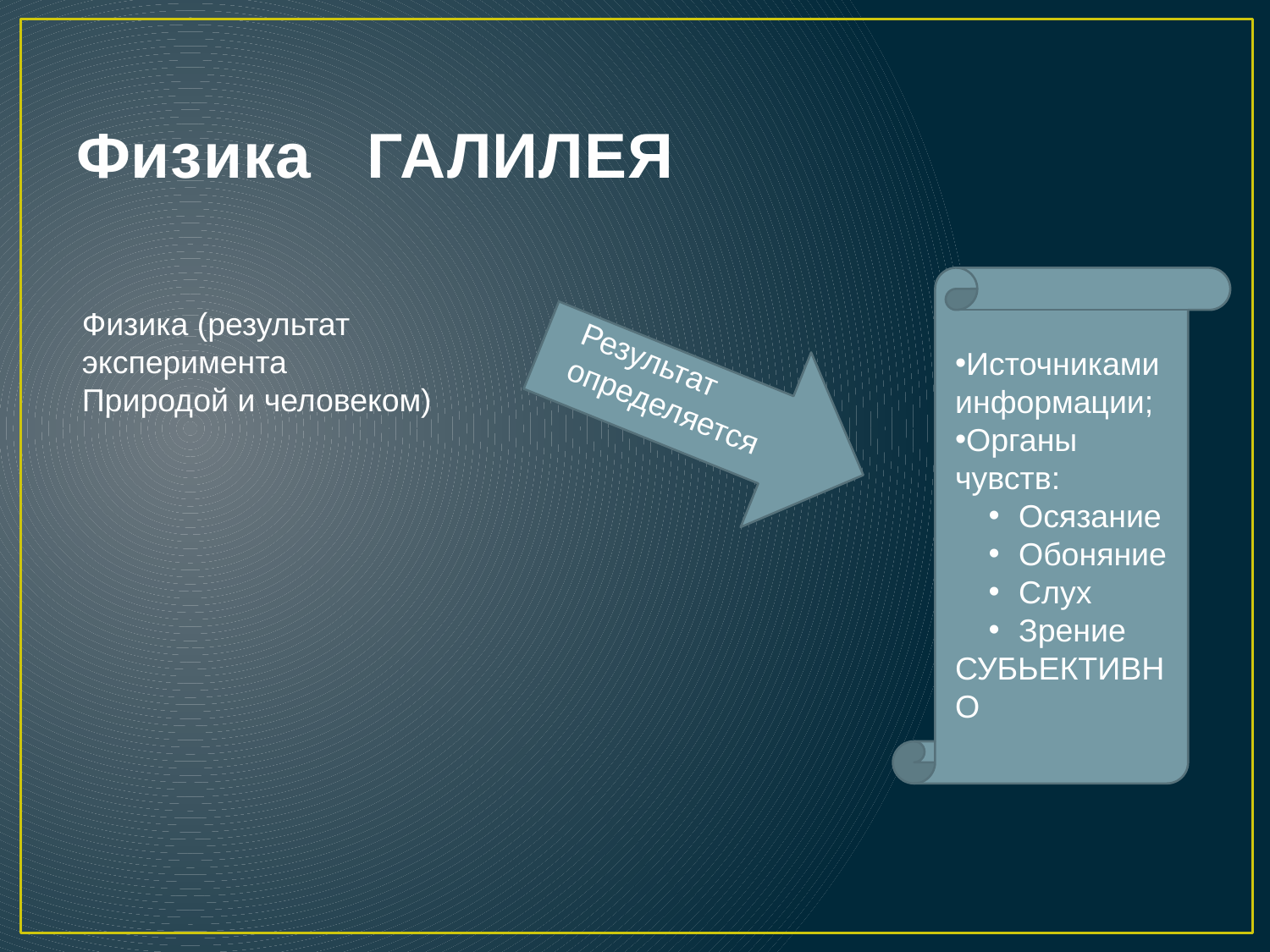

# Физика   ГАЛИЛЕЯ

Физика (результат эксперимента
Природой и человеком)

Источниками информации;
Органы чувств:
Осязание
Обоняние
Слух
Зрение
СУБЬЕКТИВНО

Результат определяется